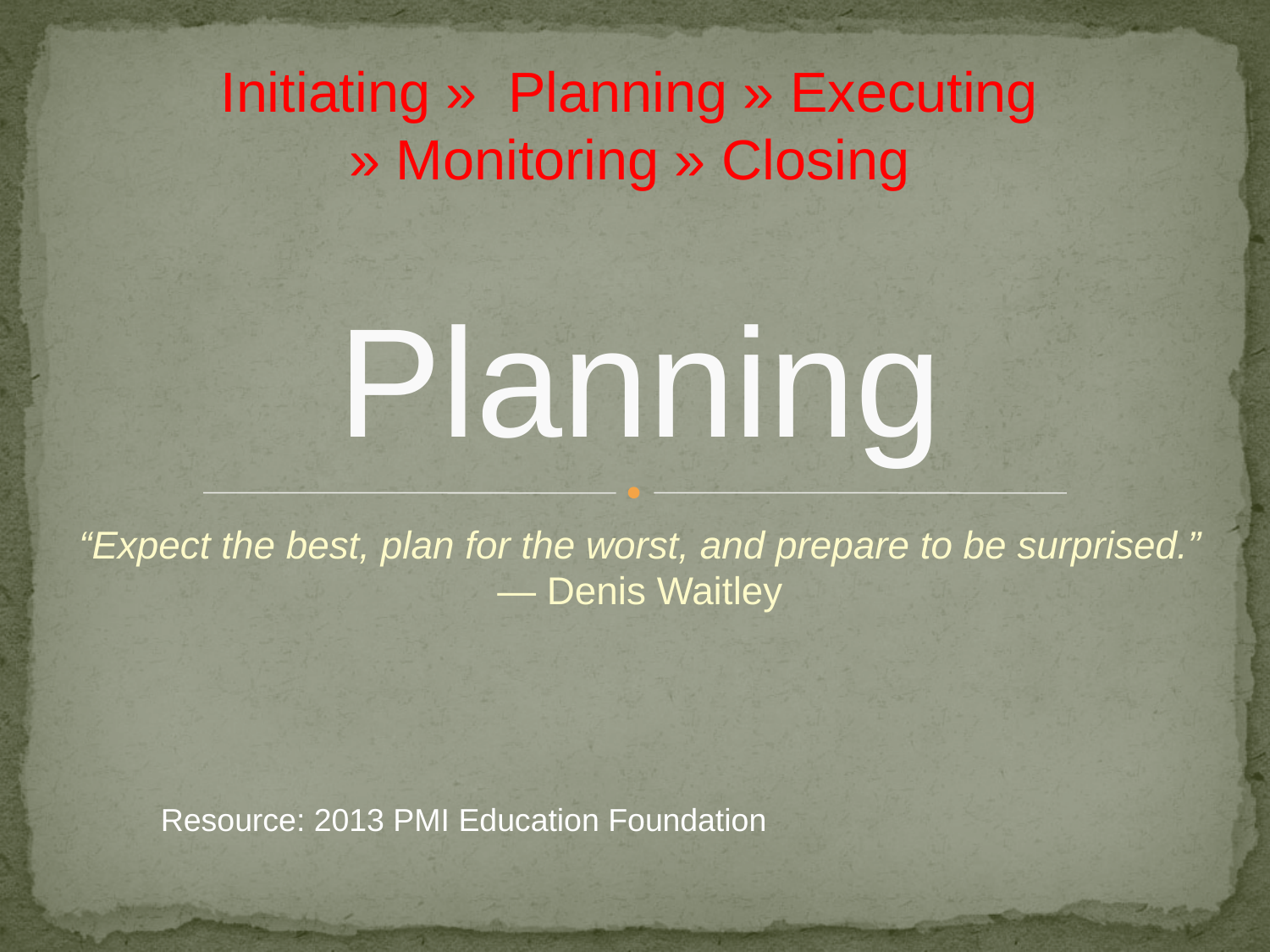

Initiating »  Planning » Executing » Monitoring » Closing
# Planning
“Expect the best, plan for the worst, and prepare to be surprised.” — Denis Waitley
Resource: 2013 PMI Education Foundation